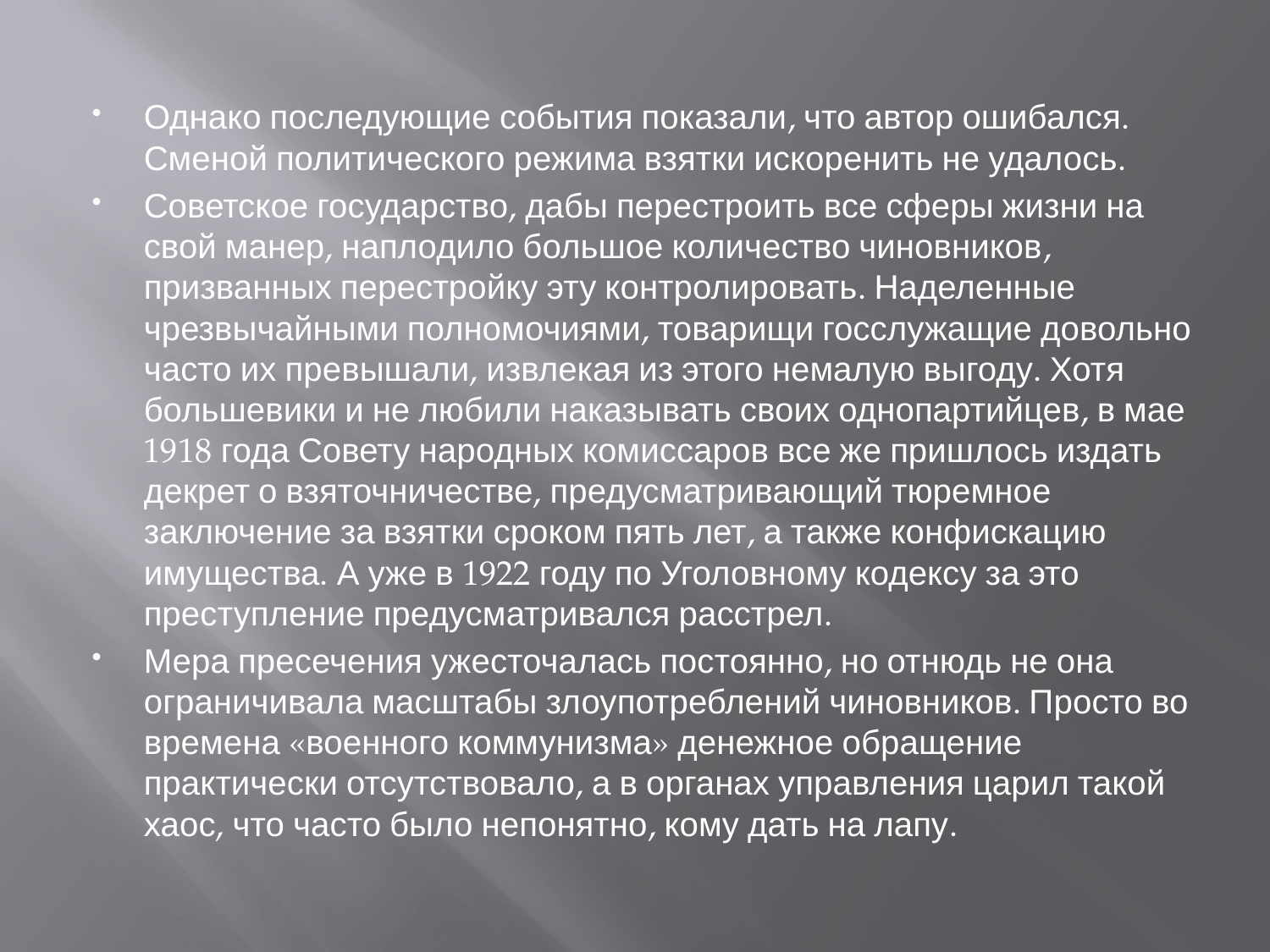

#
Однако последующие события показали, что автор ошибался. Сменой политического режима взятки искоренить не удалось.
Советское государство, дабы перестроить все сферы жизни на свой манер, наплодило большое количество чиновников, призванных перестройку эту контролировать. Наделенные чрезвычайными полномочиями, товарищи госслужащие довольно часто их превышали, извлекая из этого немалую выгоду. Хотя большевики и не любили наказывать своих однопартийцев, в мае 1918 года Совету народных комиссаров все же пришлось издать декрет о взяточничестве, предусматривающий тюремное заключение за взятки сроком пять лет, а также конфискацию имущества. А уже в 1922 году по Уголовному кодексу за это преступление предусматривался расстрел.
Мера пресечения ужесточалась постоянно, но отнюдь не она ограничивала масштабы злоупотреблений чиновников. Просто во времена «военного коммунизма» денежное обращение практически отсутствовало, а в органах управления царил такой хаос, что часто было непонятно, кому дать на лапу.